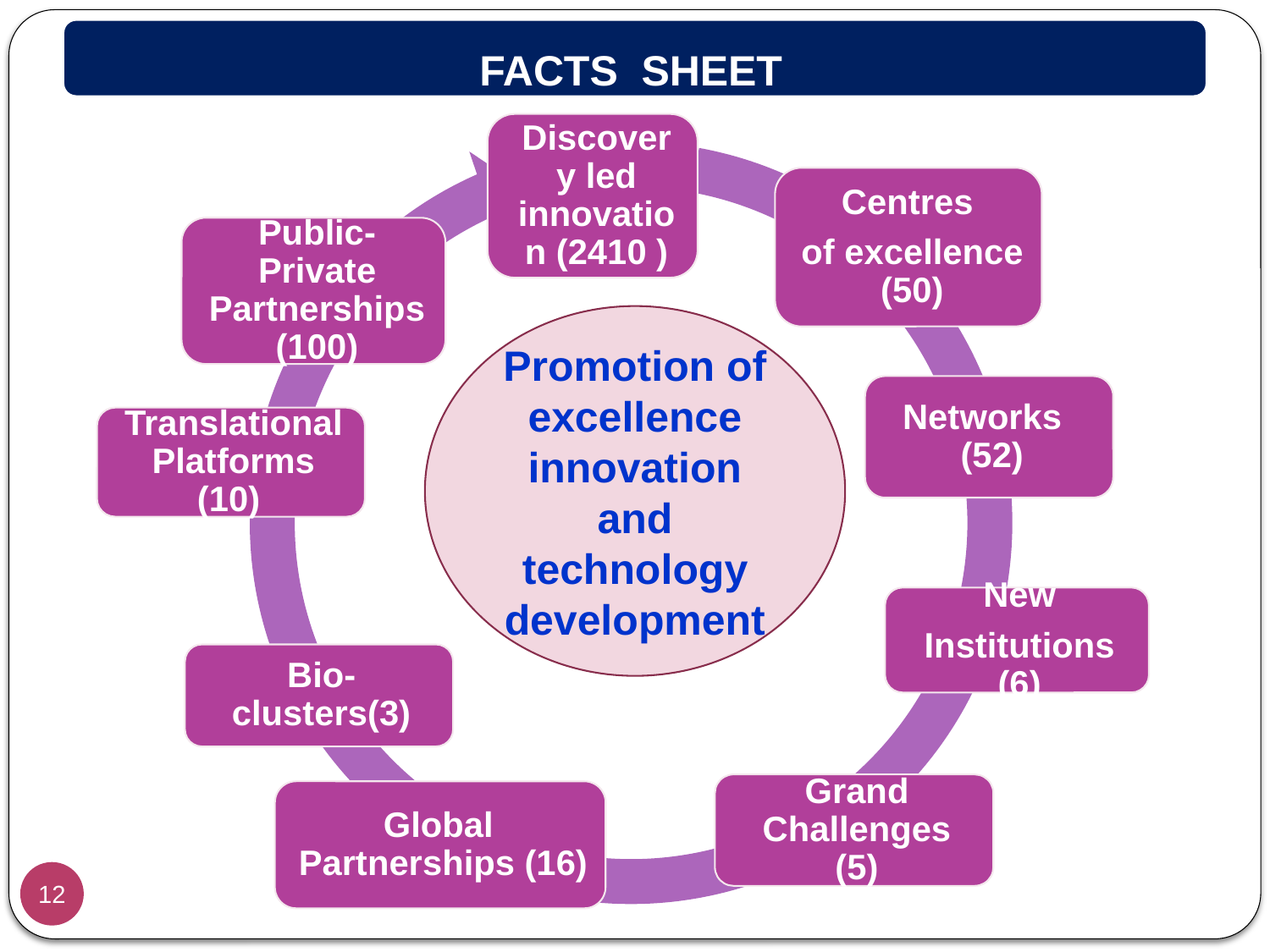

FACTS  SHEET
Discovery led innovation (2410 )
Centres
of excellence (50)
Networks   (52)
New
Institutions (6)
Global  Partnerships (16)
Bio-clusters(3)
Translational Platforms (10)
Grand Challenges (5)
Public-Private Partnerships (100)
Promotion of excellence innovation and technology development
12